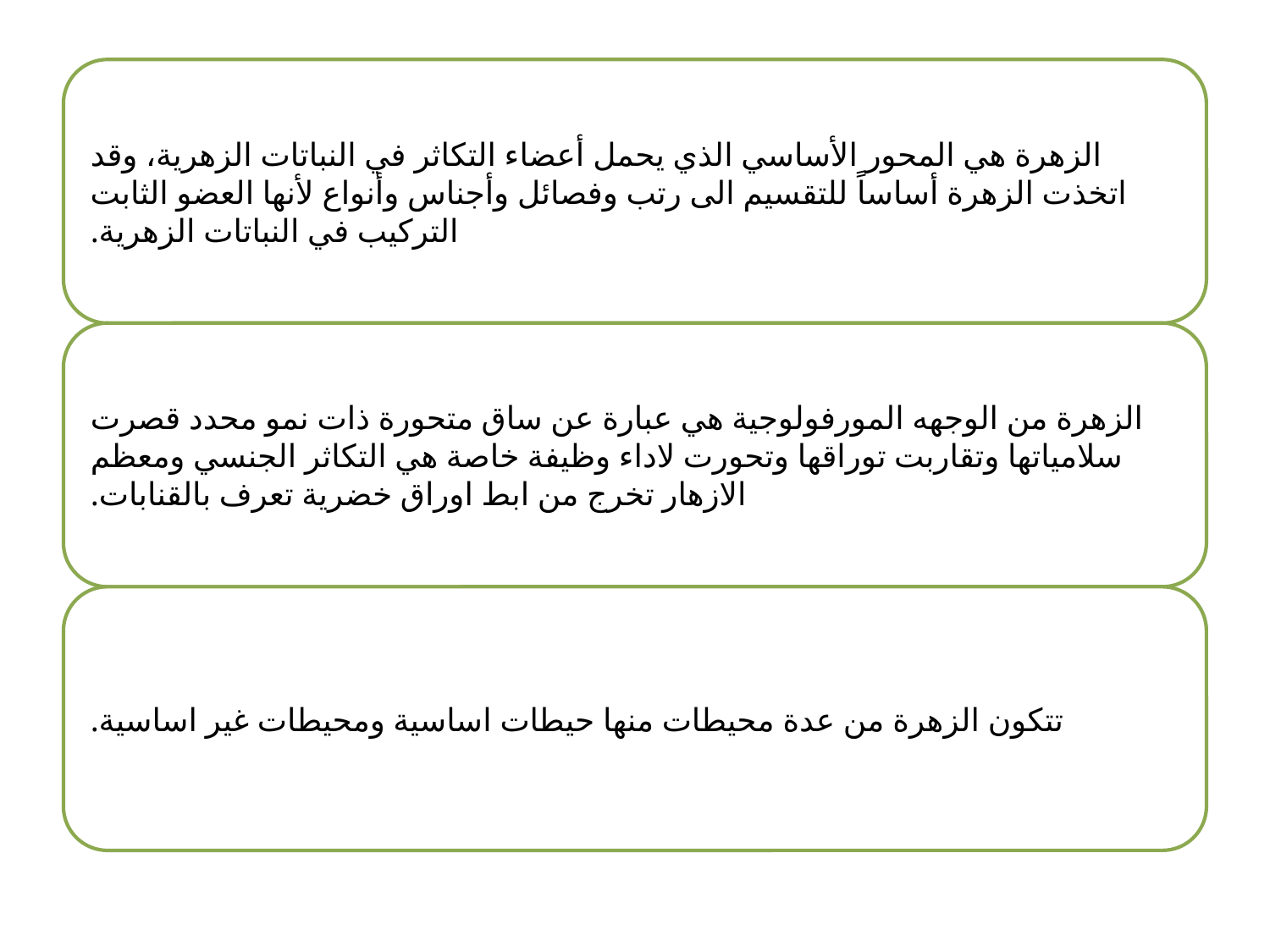

تتكون الزهرة من عدة محيطات منها حيطات اساسية ومحيطات غير اساسية.